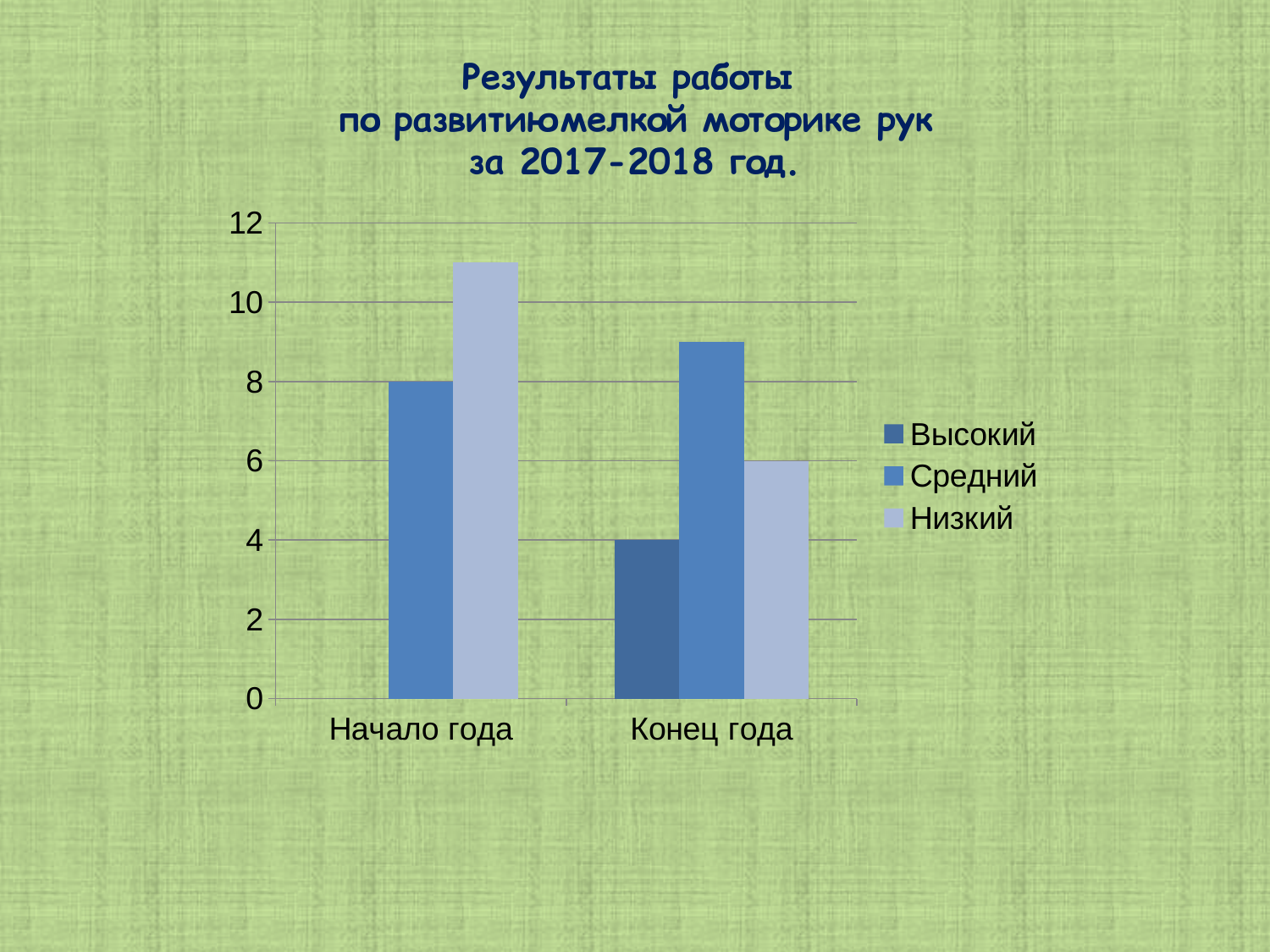

# Результаты работы по развитию мелкой моторике рук за 2017-2018 год.

### Chart

| Category | Высокий | Средний | Низкий |
|---|---|---|---|
| Начало года | 0.0 | 8.0 | 11.0 |
| Конец года | 4.0 | 9.0 | 6.0 |